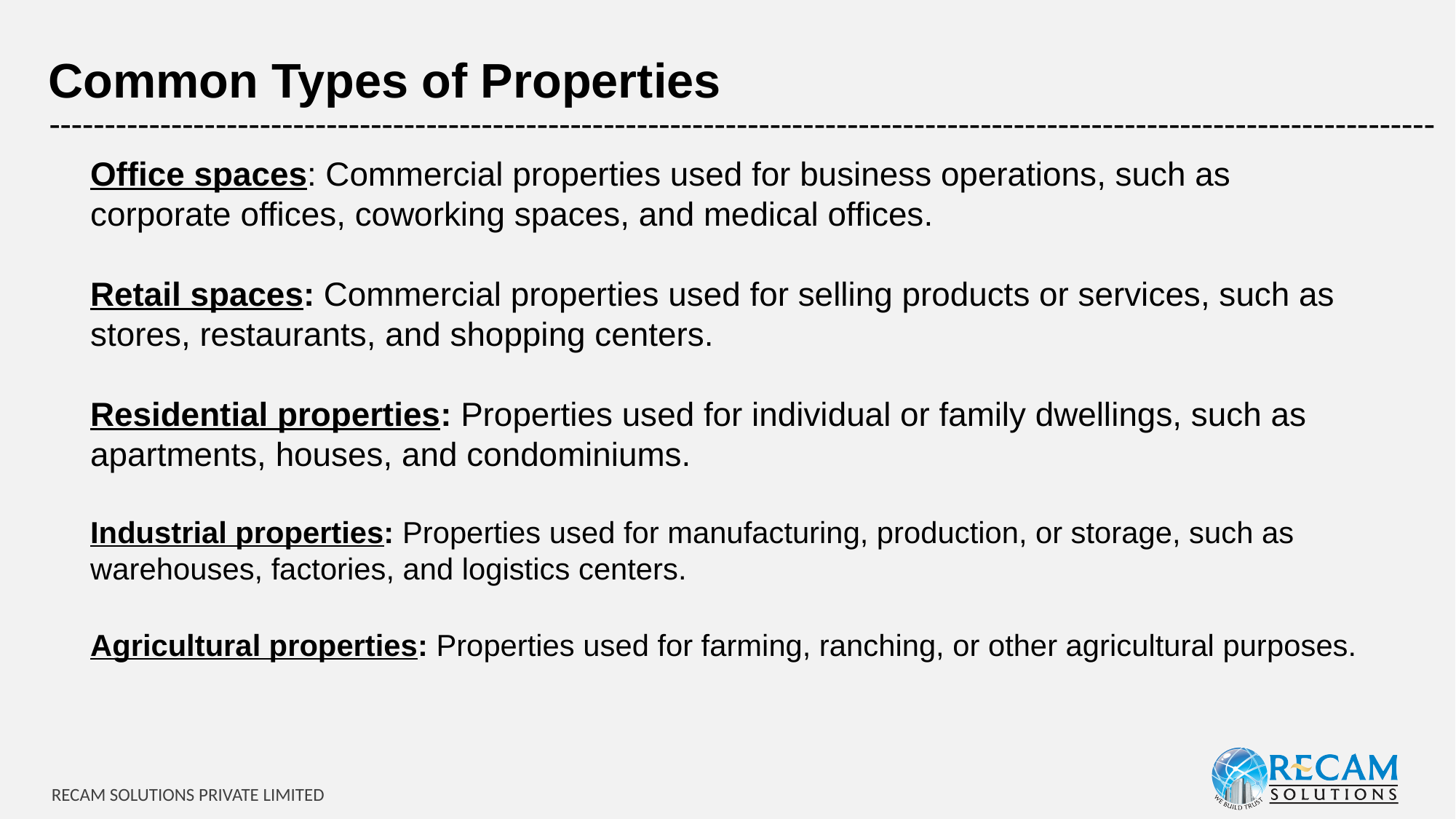

Common Types of Properties
-----------------------------------------------------------------------------------------------------------------------------
Office spaces: Commercial properties used for business operations, such as corporate offices, coworking spaces, and medical offices.

Retail spaces: Commercial properties used for selling products or services, such as stores, restaurants, and shopping centers.

Residential properties: Properties used for individual or family dwellings, such as apartments, houses, and condominiums.

Industrial properties: Properties used for manufacturing, production, or storage, such as warehouses, factories, and logistics centers.

Agricultural properties: Properties used for farming, ranching, or other agricultural purposes.
RECAM SOLUTIONS PRIVATE LIMITED